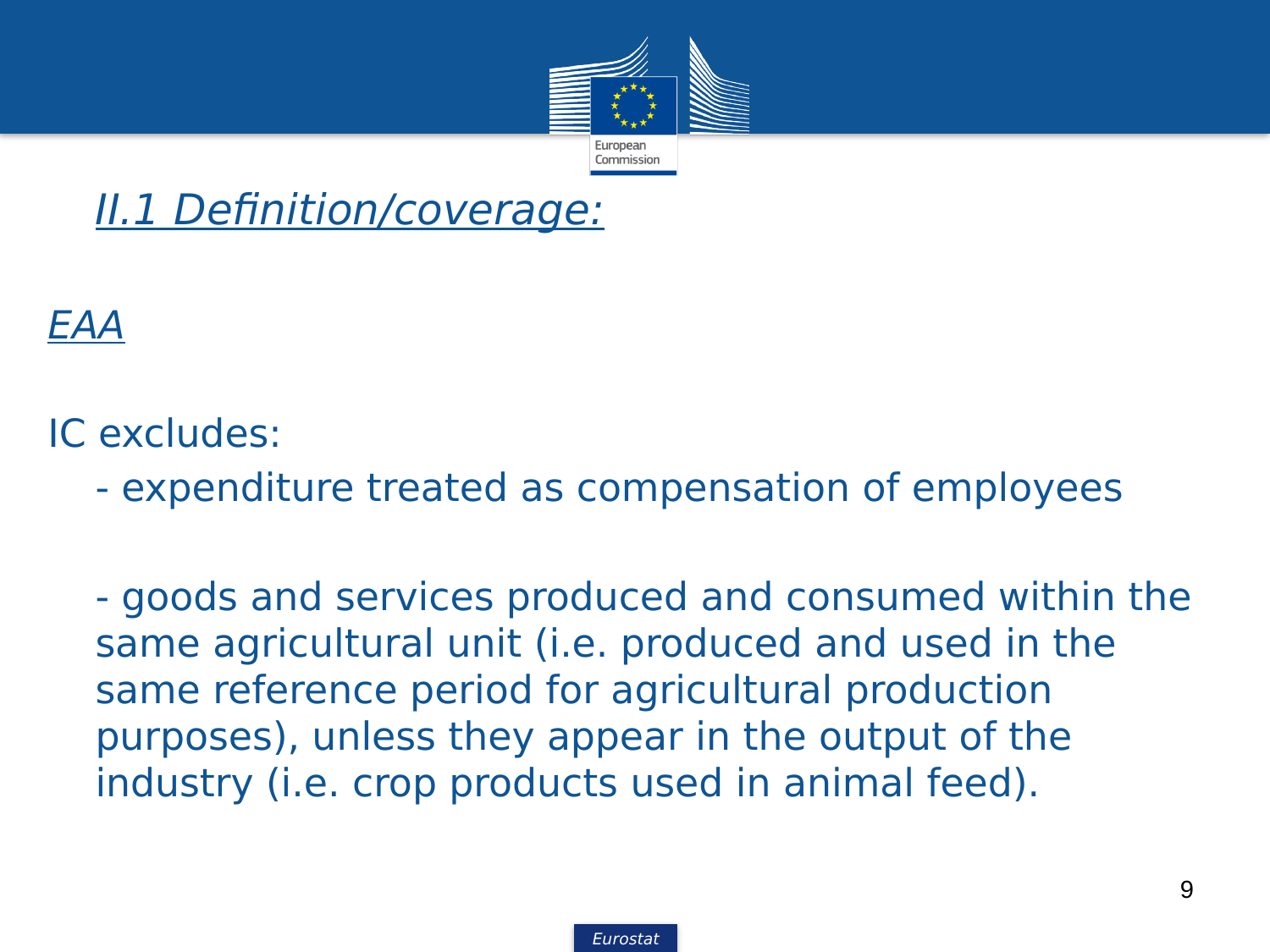

II.1 Definition/coverage:

EAA

IC excludes:
- expenditure treated as compensation of employees

- goods and services produced and consumed within the same agricultural unit (i.e. produced and used in the same reference period for agricultural production purposes), unless they appear in the output of the industry (i.e. crop products used in animal feed).

9